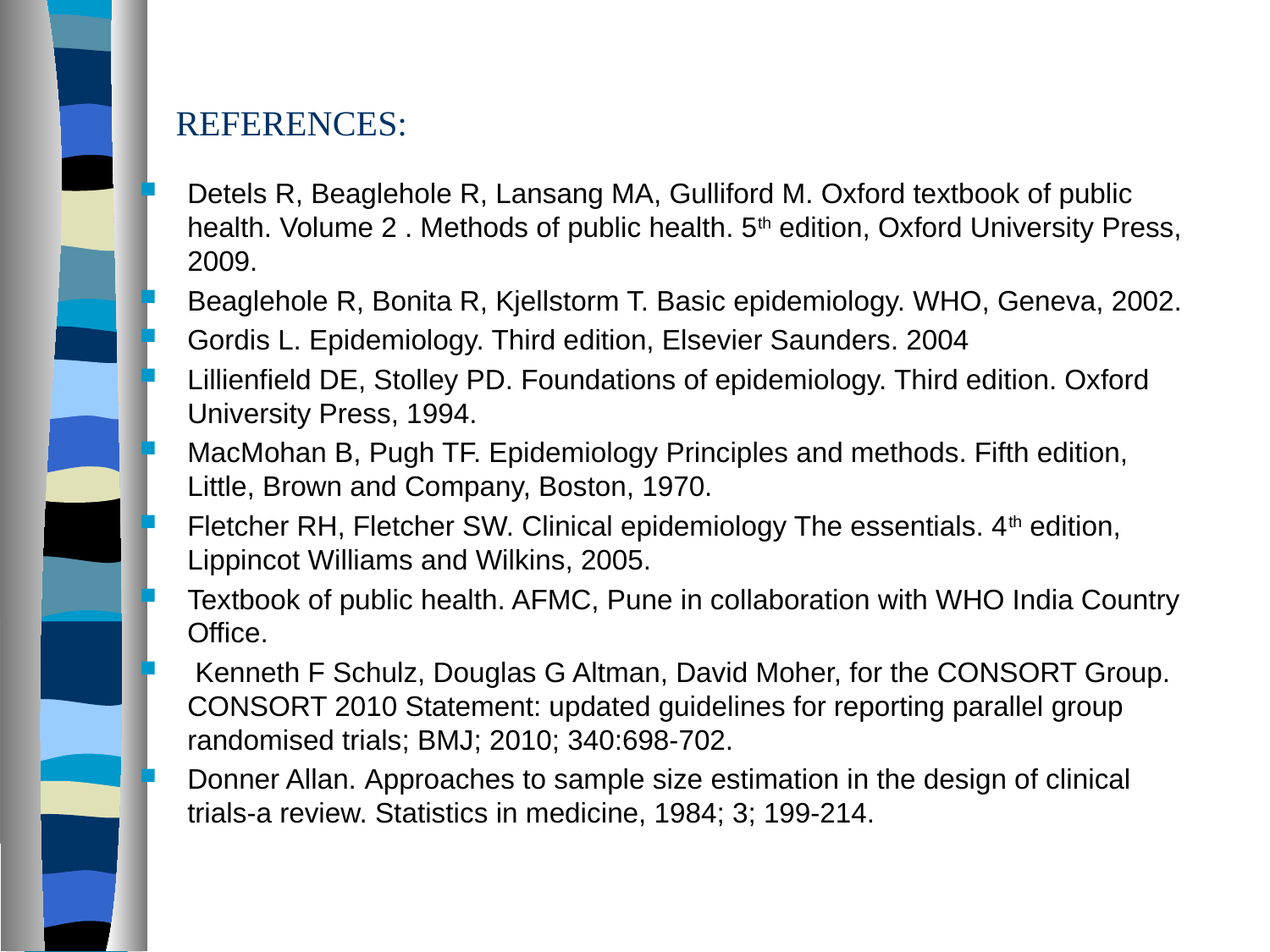

# REFERENCES:
Detels R, Beaglehole R, Lansang MA, Gulliford M. Oxford textbook of public health. Volume 2 . Methods of public health. 5th edition, Oxford University Press, 2009.
Beaglehole R, Bonita R, Kjellstorm T. Basic epidemiology. WHO, Geneva, 2002.
Gordis L. Epidemiology. Third edition, Elsevier Saunders. 2004
Lillienfield DE, Stolley PD. Foundations of epidemiology. Third edition. Oxford University Press, 1994.
MacMohan B, Pugh TF. Epidemiology Principles and methods. Fifth edition, Little, Brown and Company, Boston, 1970.
Fletcher RH, Fletcher SW. Clinical epidemiology The essentials. 4th edition, Lippincot Williams and Wilkins, 2005.
Textbook of public health. AFMC, Pune in collaboration with WHO India Country Office.
 Kenneth F Schulz, Douglas G Altman, David Moher, for the CONSORT Group. CONSORT 2010 Statement: updated guidelines for reporting parallel group randomised trials; BMJ; 2010; 340:698-702.
Donner Allan. Approaches to sample size estimation in the design of clinical trials-a review. Statistics in medicine, 1984; 3; 199-214.